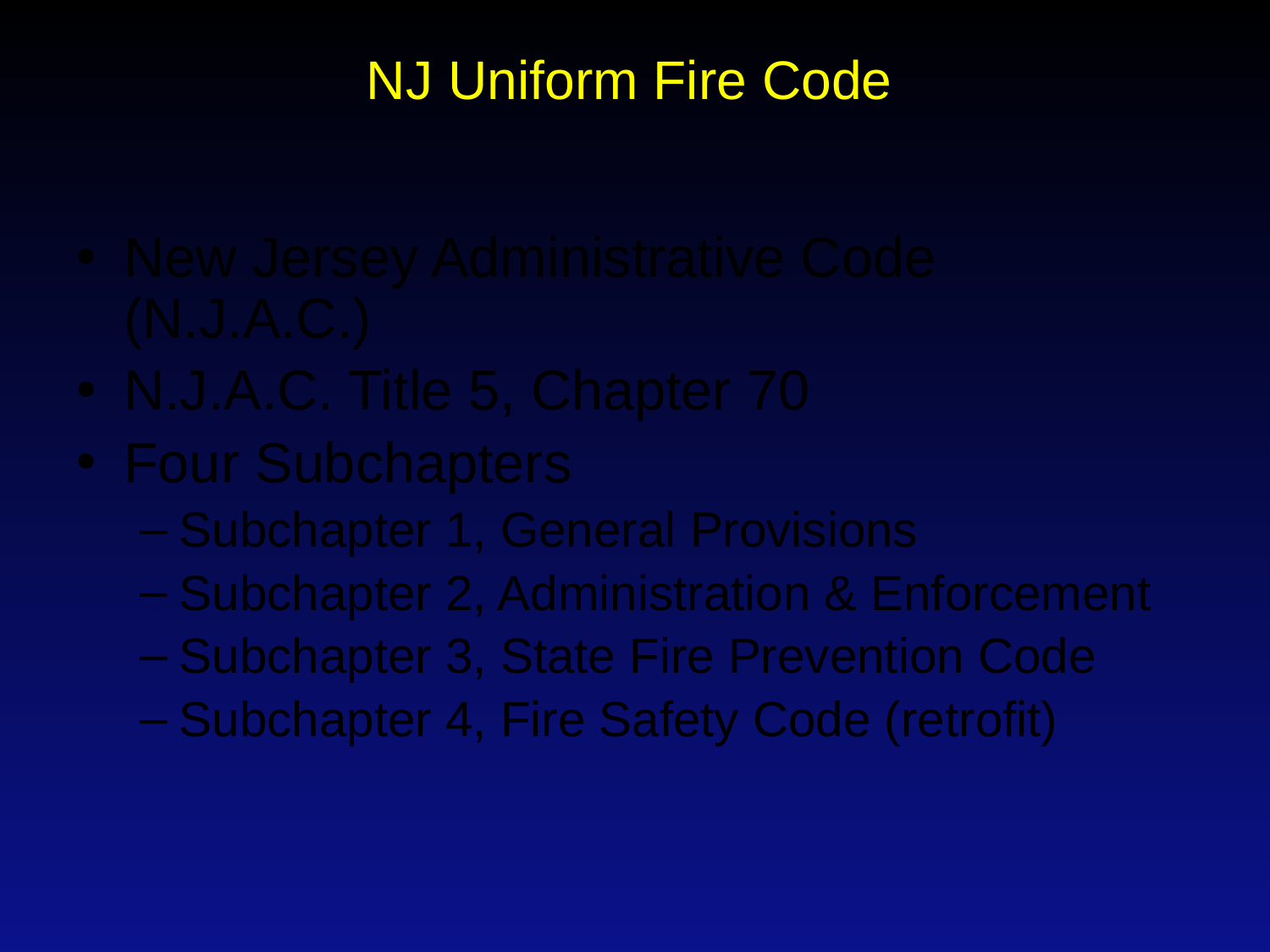

# NJ Uniform Fire Code
New Jersey Administrative Code (N.J.A.C.)
N.J.A.C. Title 5, Chapter 70
Four Subchapters
Subchapter 1, General Provisions
Subchapter 2, Administration & Enforcement
Subchapter 3, State Fire Prevention Code
Subchapter 4, Fire Safety Code (retrofit)